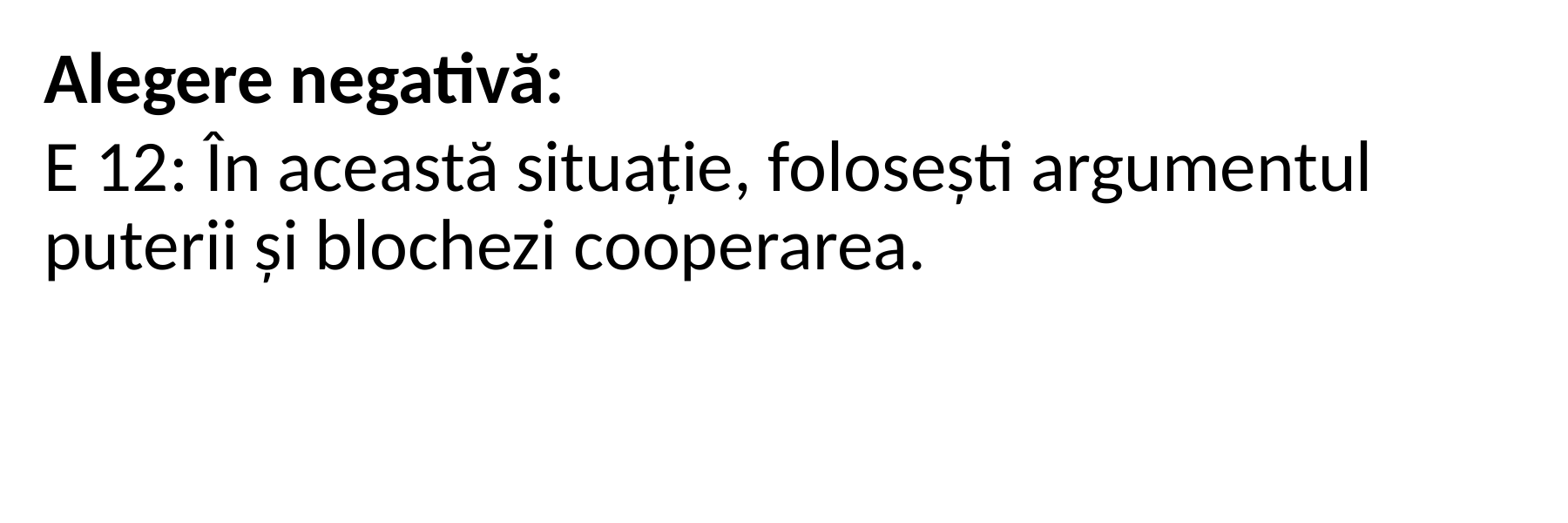

Alegere negativă:
E 12: În această situație, folosești argumentul puterii și blochezi cooperarea.